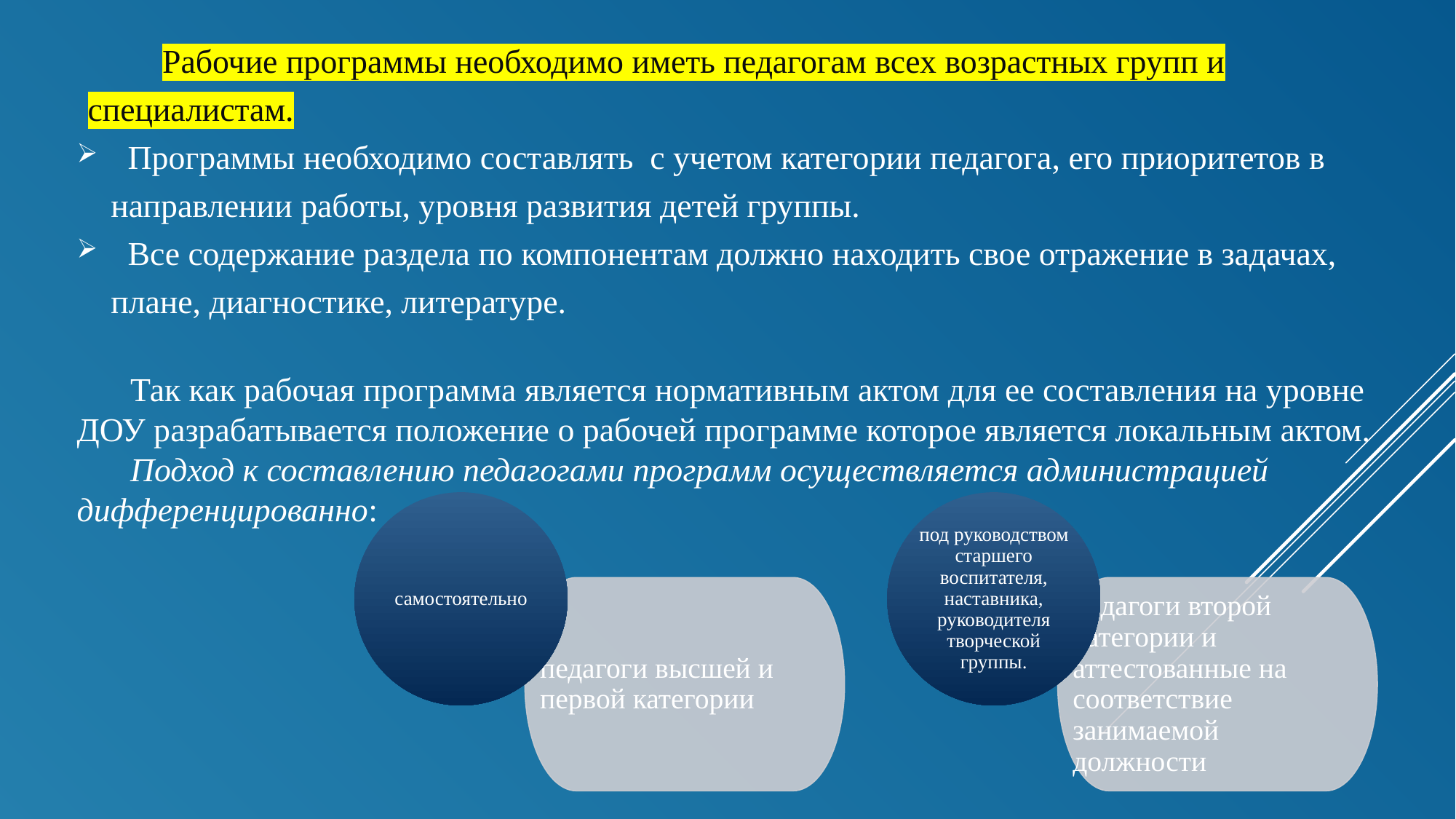

Рабочие программы необходимо иметь педагогам всех возрастных групп и специалистам.
  Программы необходимо составлять  с учетом категории педагога, его приоритетов в направлении работы, уровня развития детей группы.
  Все содержание раздела по компонентам должно находить свое отражение в задачах, плане, диагностике, литературе.

Так как рабочая программа является нормативным актом для ее составления на уровне ДОУ разрабатывается положение о рабочей программе которое является локальным актом.
Подход к составлению педагогами программ осуществляется администрацией дифференцированно:
педагоги высшей и первой категории
самостоятельно
педагоги второй категории и аттестованные на соответствие занимаемой должности
под руководством старшего воспитателя, наставника, руководителя творческой группы.